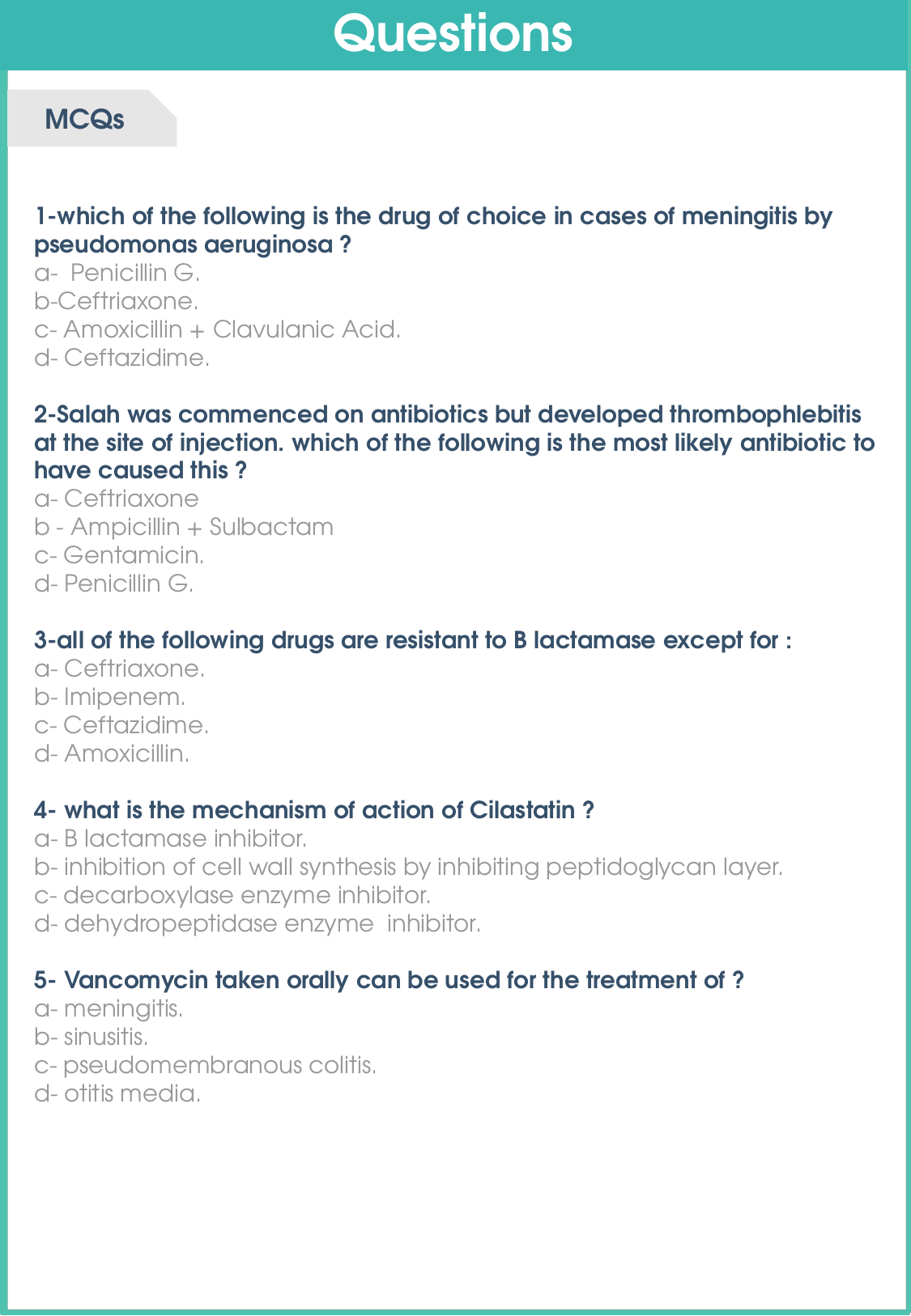

Questions
MCQs
1-which of the following is the drug of choice in cases of meningitis by pseudomonas aeruginosa ?
a-  Penicillin G.
b-Ceftriaxone.
c- Amoxicillin + Clavulanic Acid.
d- Ceftazidime.

2-Salah was commenced on antibiotics but developed thrombophlebitis at the site of injection. which of the following is the most likely antibiotic to have caused this ?
a- Ceftriaxone
b - Ampicillin + Sulbactam
c- Gentamicin.
d- Penicillin G.

3-all of the following drugs are resistant to B lactamase except for :
a- Ceftriaxone.
b- Imipenem.
c- Ceftazidime.
d- Amoxicillin.

4- what is the mechanism of action of Cilastatin ?
a- B lactamase inhibitor.
b- inhibition of cell wall synthesis by inhibiting peptidoglycan layer.
c- decarboxylase enzyme inhibitor.
d- dehydropeptidase enzyme  inhibitor.

5- Vancomycin taken orally can be used for the treatment of ?
a- meningitis.
b- sinusitis.
c- pseudomembranous colitis.
d- otitis media.